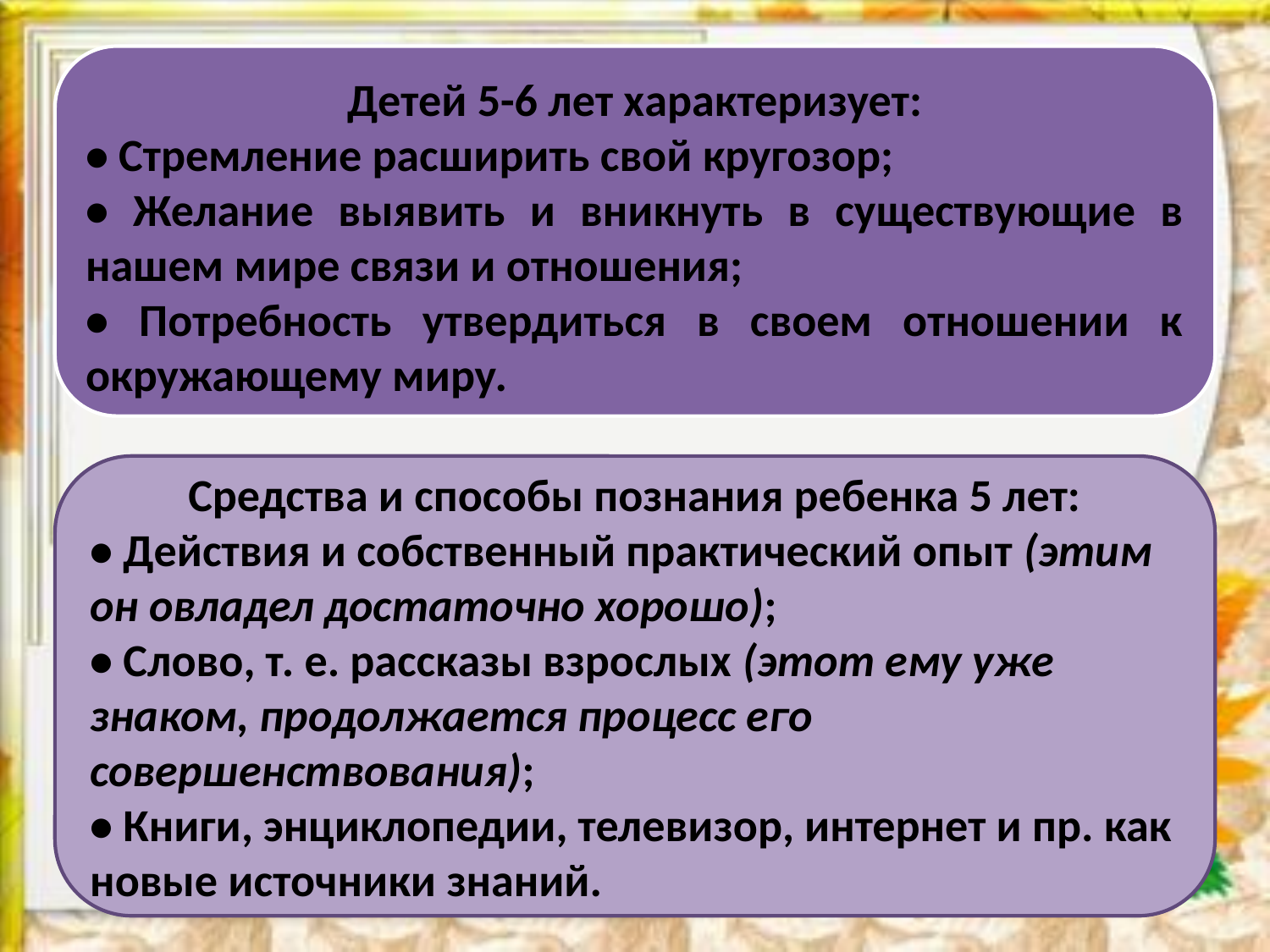

Детей 5-6 лет характеризует:
• Стремление расширить свой кругозор;
• Желание выявить и вникнуть в существующие в нашем мире связи и отношения;
• Потребность утвердиться в своем отношении к окружающему миру.
Средства и способы познания ребенка 5 лет:
• Действия и собственный практический опыт (этим он овладел достаточно хорошо);
• Слово, т. е. рассказы взрослых (этот ему уже знаком, продолжается процесс его совершенствования);
• Книги, энциклопедии, телевизор, интернет и пр. как новые источники знаний.